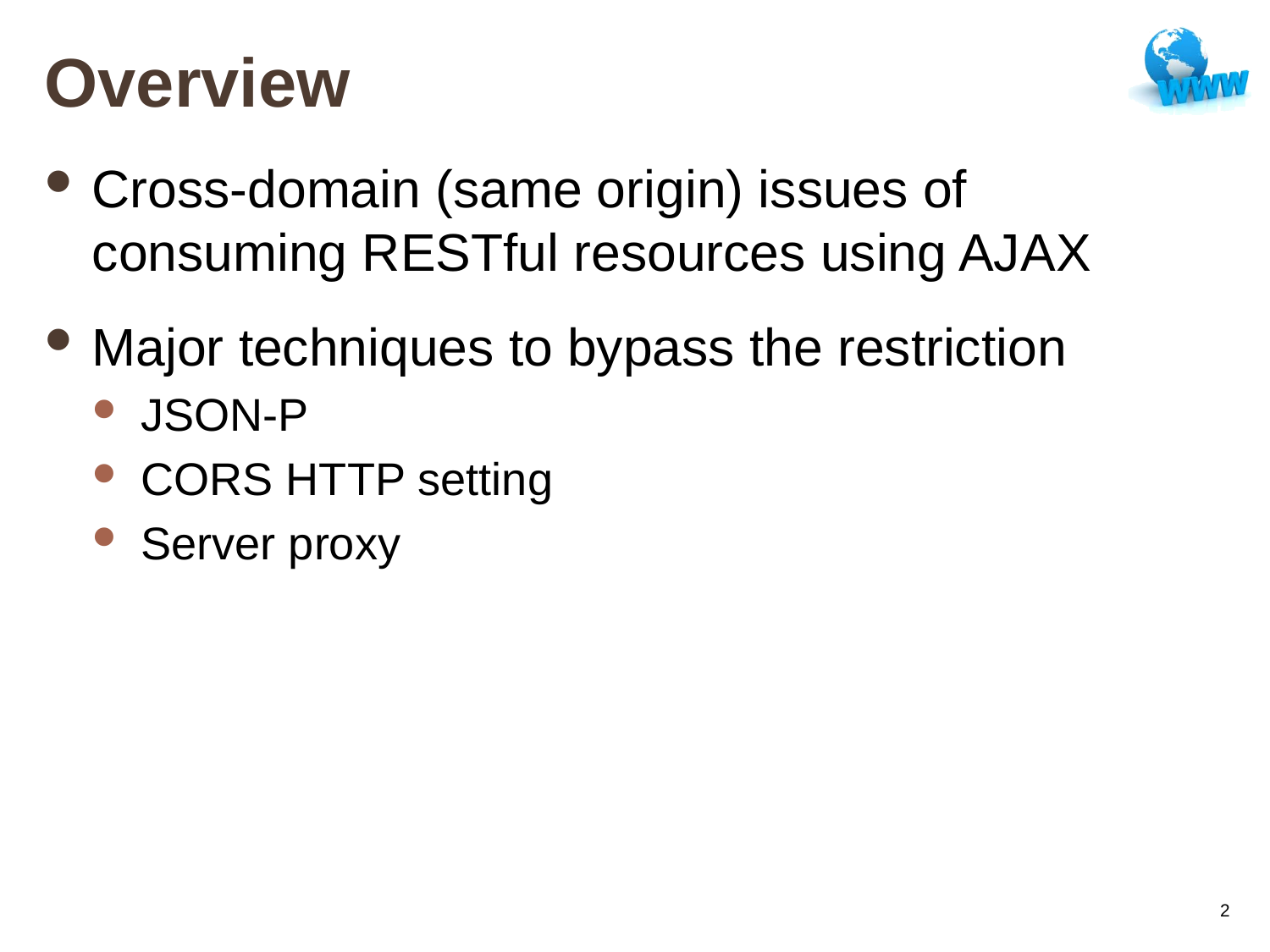

# Overview
Cross-domain (same origin) issues of consuming RESTful resources using AJAX
Major techniques to bypass the restriction
JSON-P
CORS HTTP setting
Server proxy
2